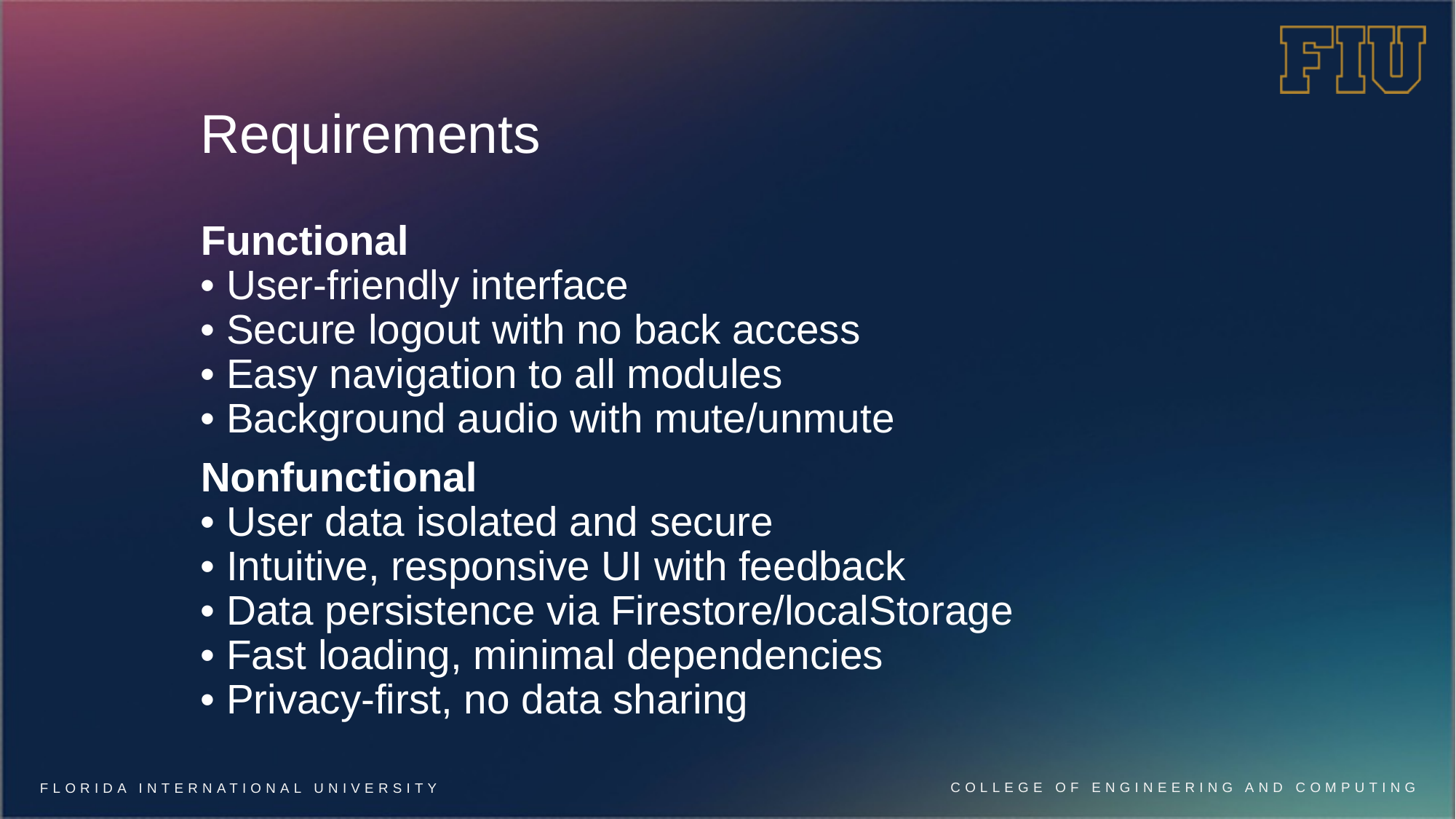

# Requirements
Functional
• User-friendly interface
• Secure logout with no back access
• Easy navigation to all modules
• Background audio with mute/unmute
Nonfunctional
• User data isolated and secure
• Intuitive, responsive UI with feedback
• Data persistence via Firestore/localStorage
• Fast loading, minimal dependencies
• Privacy-first, no data sharing